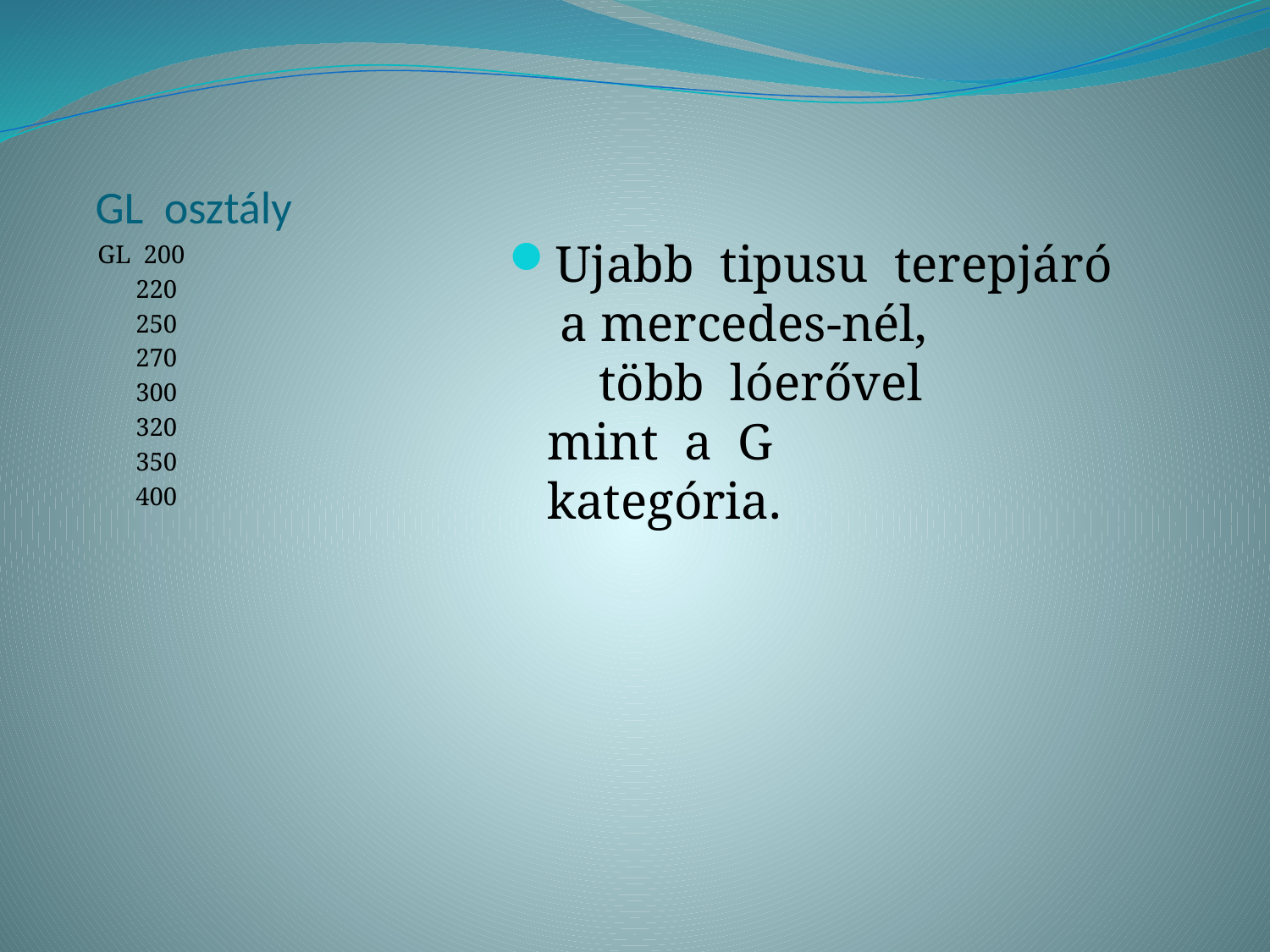

# GL  osztály
GL  200
      220
      250
      270
      300
      320
      350
      400
Ujabb  tipusu  terepjáró        a mercedes-nél,                         több  lóerővel                     mint  a  G                            kategória.